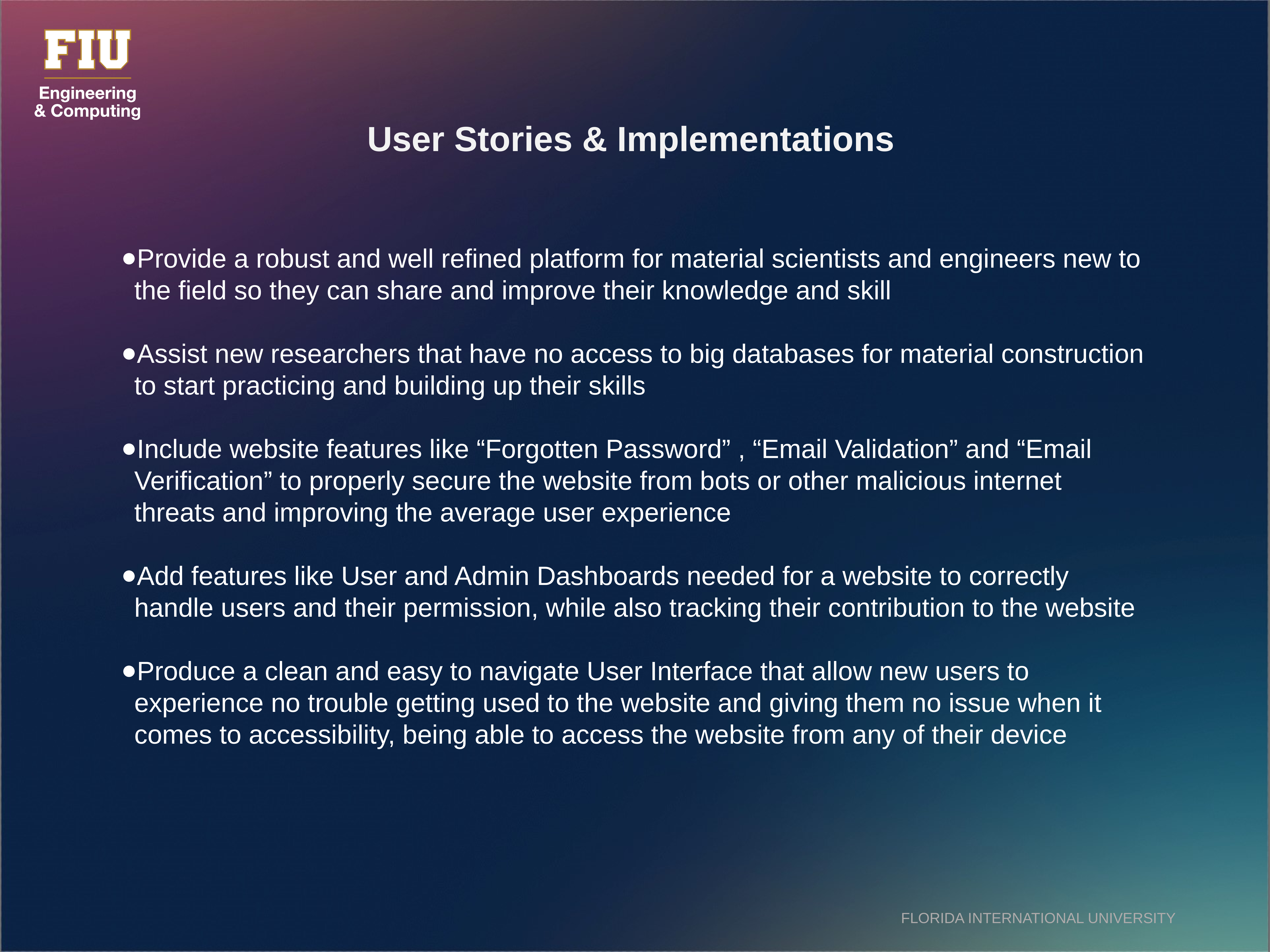

User Stories & Implementations
Provide a robust and well refined platform for material scientists and engineers new to the field so they can share and improve their knowledge and skill

Assist new researchers that have no access to big databases for material construction to start practicing and building up their skills

Include website features like “Forgotten Password” , “Email Validation” and “Email Verification” to properly secure the website from bots or other malicious internet threats and improving the average user experience

Add features like User and Admin Dashboards needed for a website to correctly handle users and their permission, while also tracking their contribution to the website

Produce a clean and easy to navigate User Interface that allow new users to experience no trouble getting used to the website and giving them no issue when it comes to accessibility, being able to access the website from any of their device